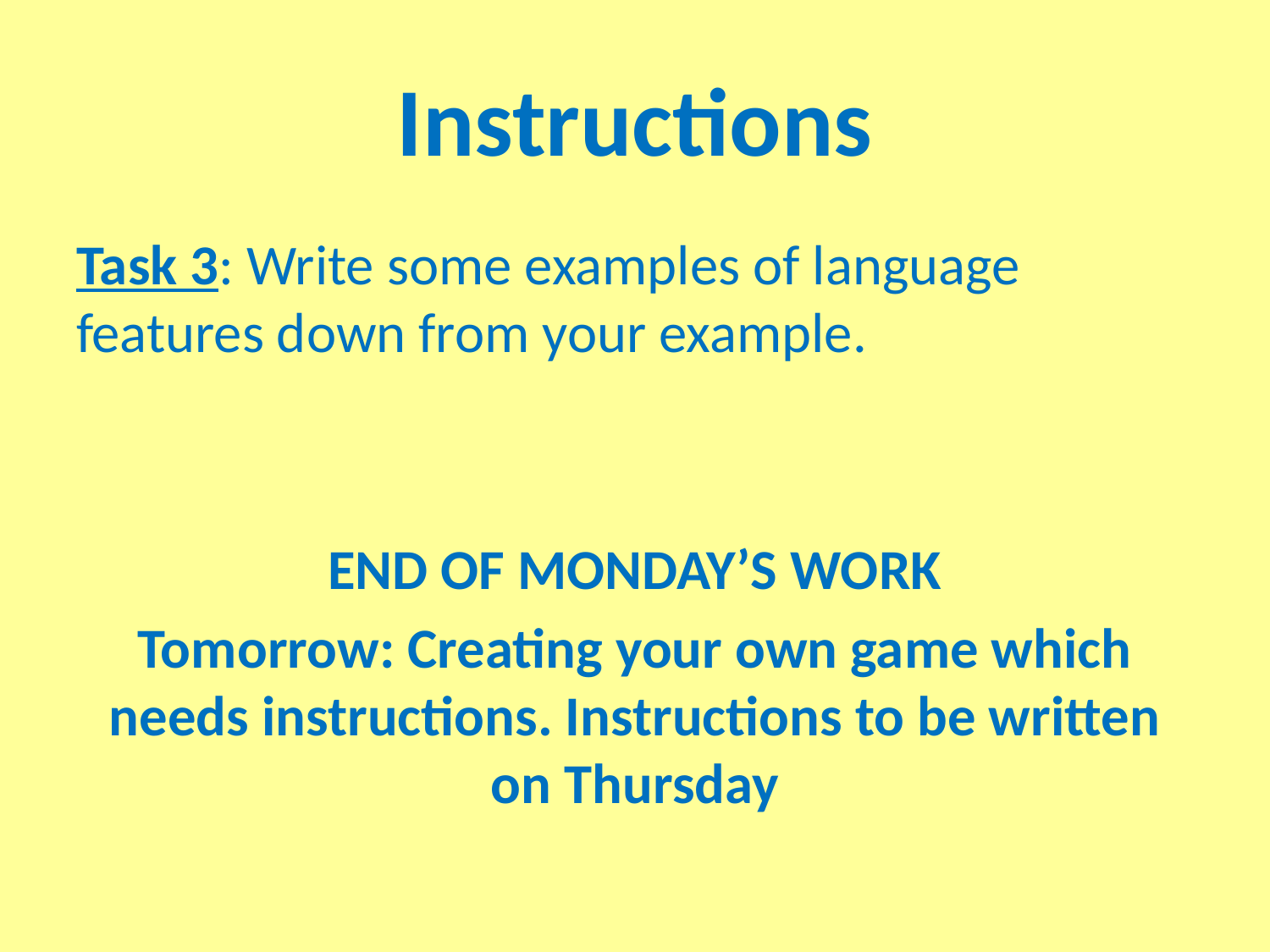

# Instructions
Task 3: Write some examples of language features down from your example.

END OF MONDAY’S WORK
Tomorrow: Creating your own game which needs instructions. Instructions to be written on Thursday